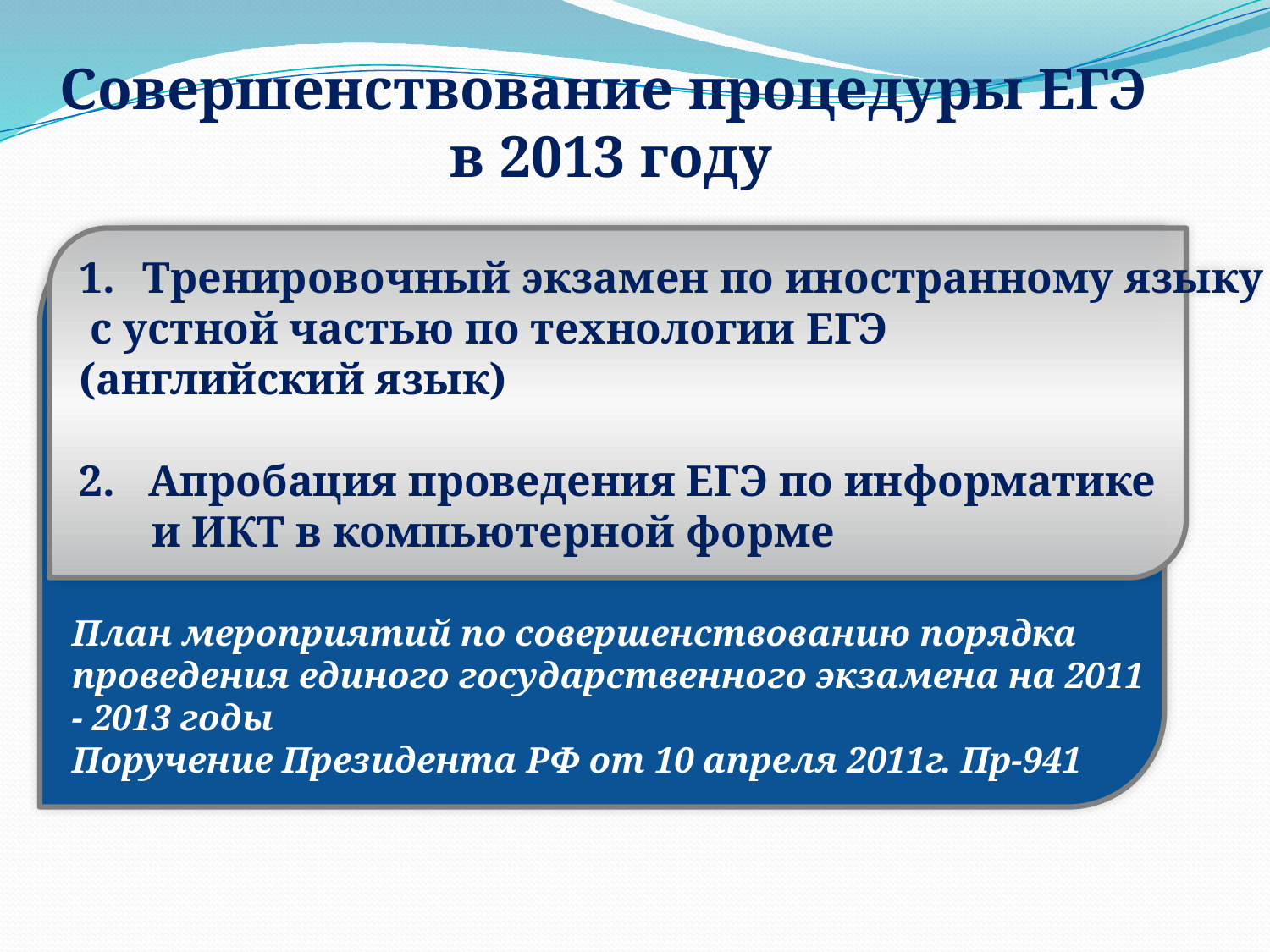

# Совершенствование процедуры ЕГЭ в 2013 году

Тренировочный экзамен по иностранному языку
 с устной частью по технологии ЕГЭ
(английский язык)

2.   Апробация проведения ЕГЭ по информатике
 и ИКТ в компьютерной форме

План мероприятий по совершенствованию порядка проведения единого государственного экзамена на 2011 - 2013 годы
Поручение Президента РФ от 10 апреля 2011г. Пр-941